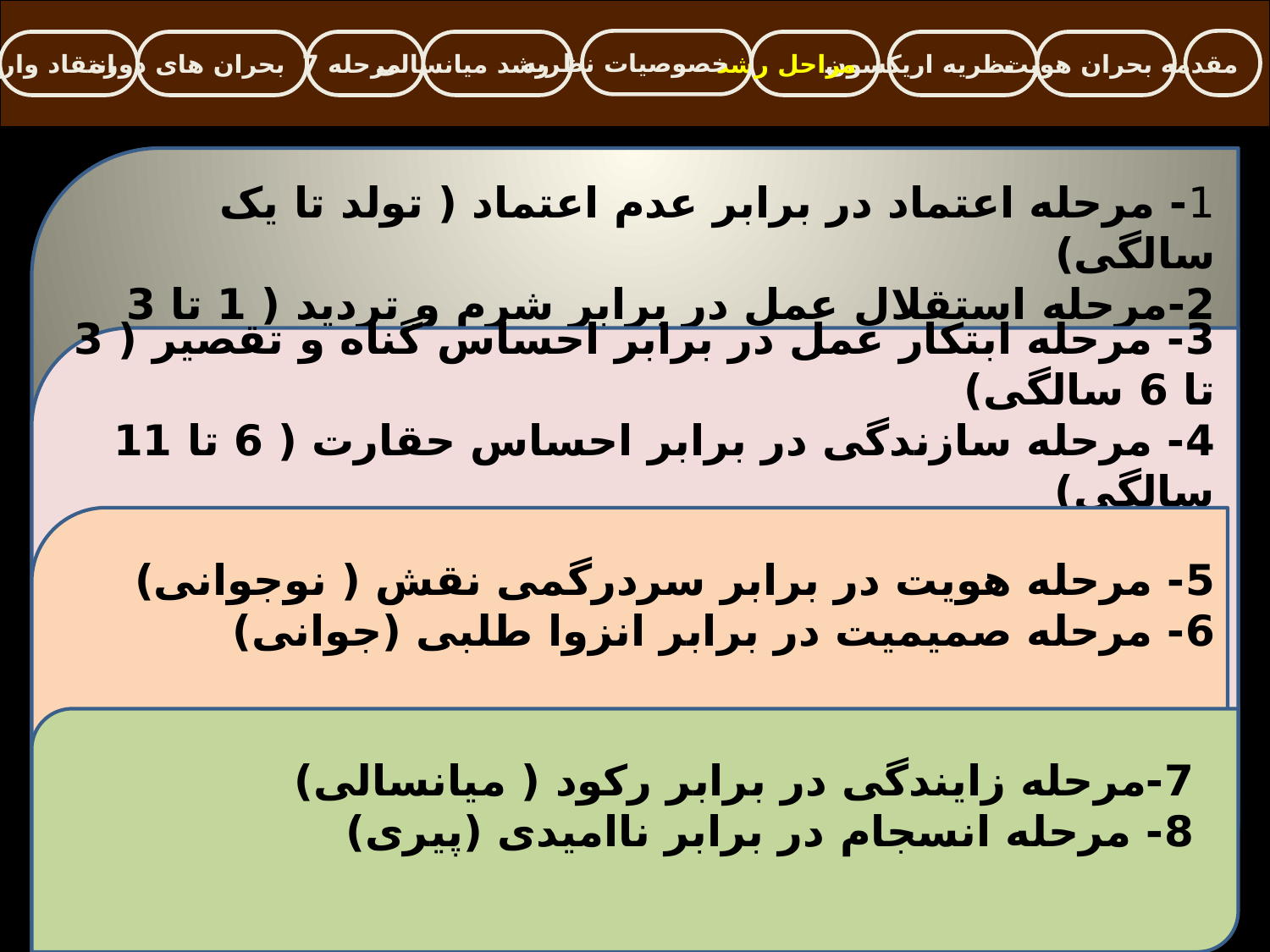

خصوصیات نظریه
مقدمه
انتقاد وارده
بحران های دوره
مرحله 7
رشد میانسالی
مراحل رشد
نظریه اریکسون
بحران هویت

1- مرحله اعتماد در برابر عدم اعتماد ( تولد تا یک سالگی)
2-مرحله استقلال عمل در برابر شرم و تردید ( 1 تا 3 سالگی)
علف هاي هرز علاوه بر رقابت با بوته هاي بادنجان و استفاده از آب و مواد غذايي و سايه اندازي در مزرعه با كاهش جريان هوا محيط مناسبي براي گسترش انواع بيماريها مهيا مي كنند.

3- مرحله ابتکار عمل در برابر احساس گناه و تقصیر ( 3 تا 6 سالگی)
4- مرحله سازندگی در برابر احساس حقارت ( 6 تا 11 سالگی)

5- مرحله هویت در برابر سردرگمی نقش ( نوجوانی)
6- مرحله صمیمیت در برابر انزوا طلبی (جوانی)
خاکپوش ها موادی هستند که برای محافظت از خاک ها بر سطح زمین قرار داده می شوند.

7-مرحله زایندگی در برابر رکود ( میانسالی)
8- مرحله انسجام در برابر ناامیدی (پیری)